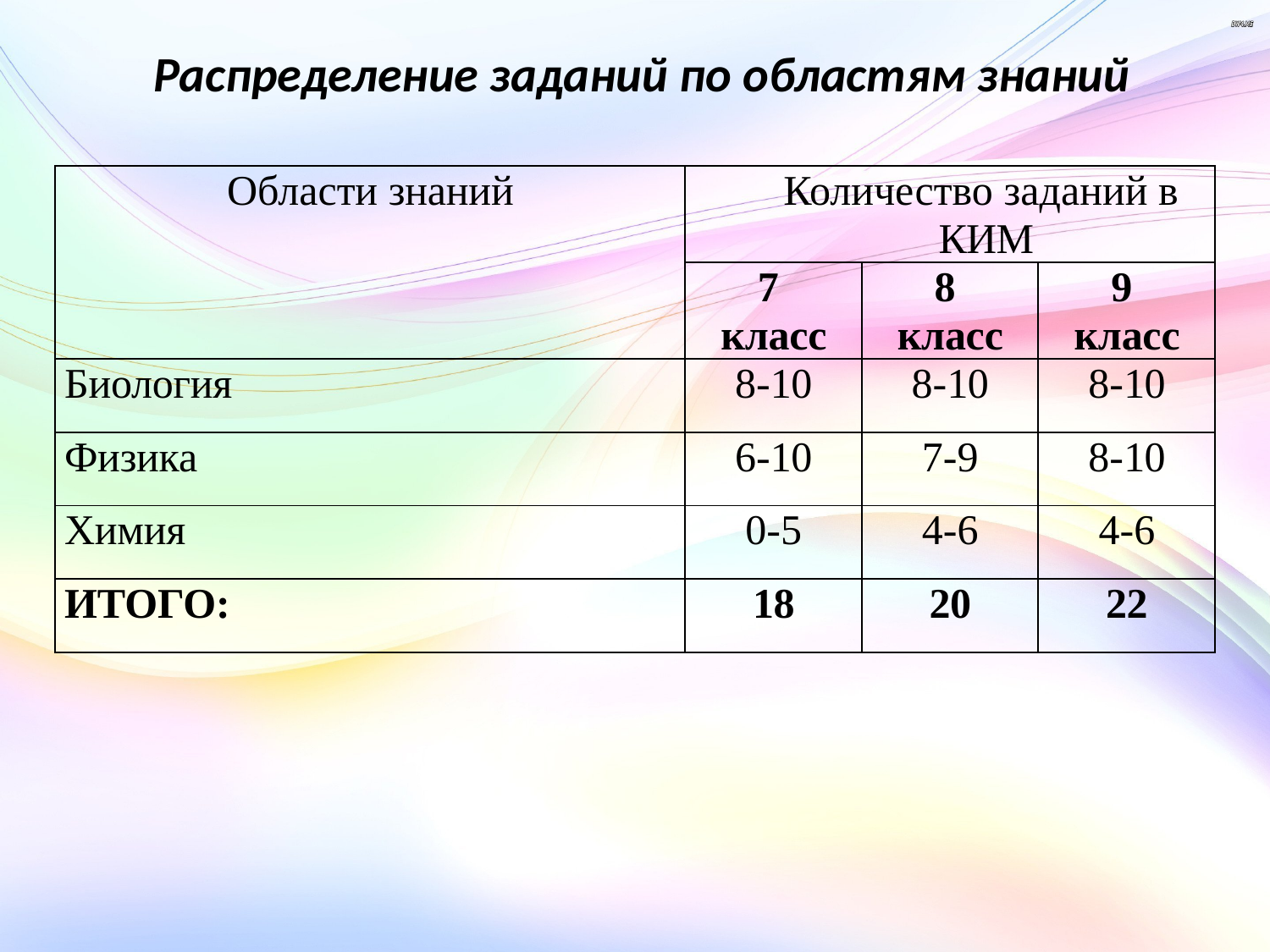

Распределение заданий по областям знаний
| Области знаний | Количество заданий в КИМ |  |  |
| --- | --- | --- | --- |
|  | 7 класс | 8 класс | 9 класс |
| Биология | 8-10 | 8-10 | 8-10 |
| Физика | 6-10 | 7-9 | 8-10 |
| Химия | 0-5 | 4-6 | 4-6 |
| ИТОГО: | 18 | 20 | 22 |